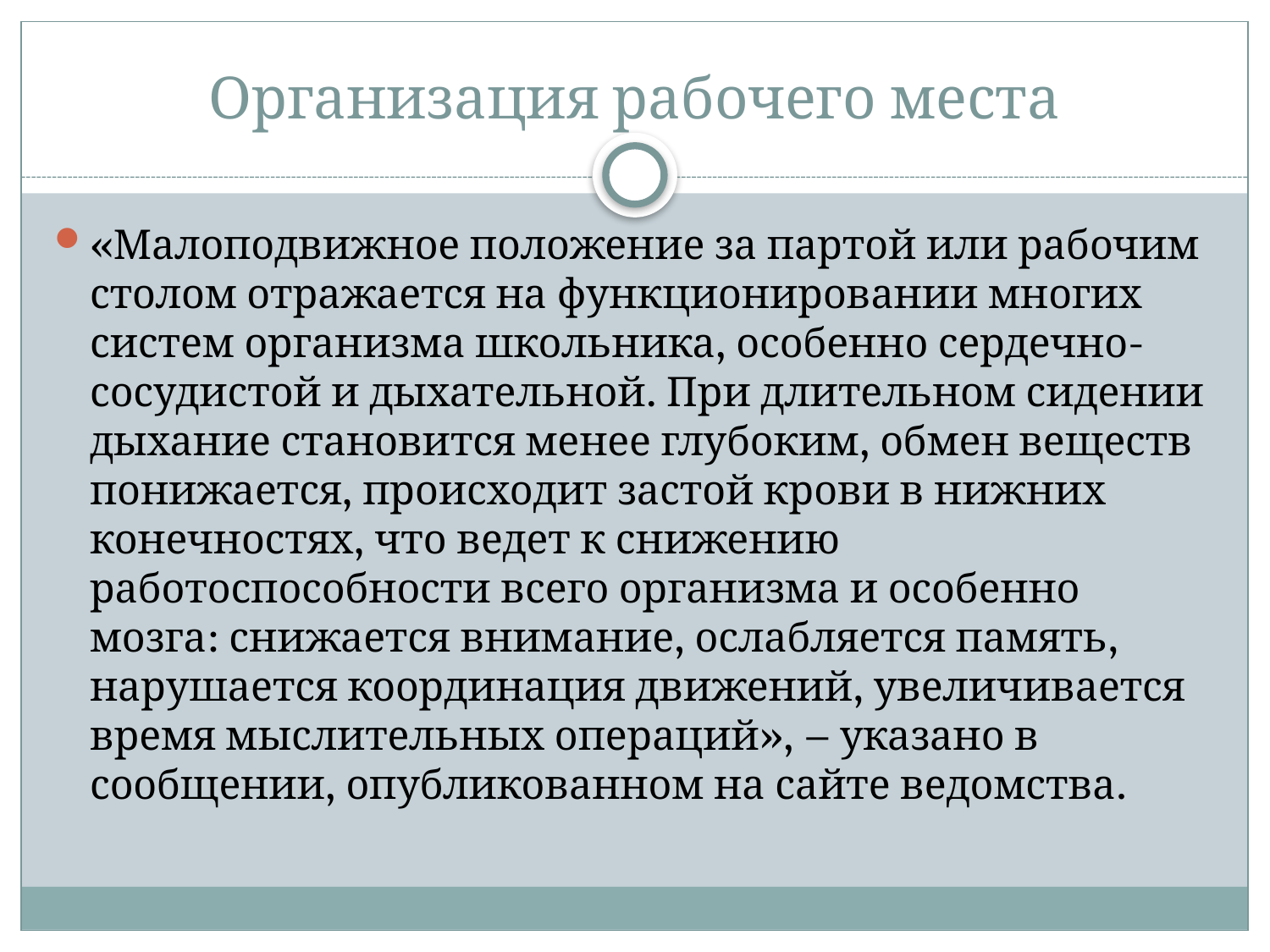

# Организация рабочего места
«Малоподвижное положение за партой или рабочим столом отражается на функционировании многих систем организма школьника, особенно сердечно-сосудистой и дыхательной. При длительном сидении дыхание становится менее глубоким, обмен веществ понижается, происходит застой крови в нижних конечностях, что ведет к снижению работоспособности всего организма и особенно мозга: снижается внимание, ослабляется память, нарушается координация движений, увеличивается время мыслительных операций», – указано в сообщении, опубликованном на сайте ведомства.